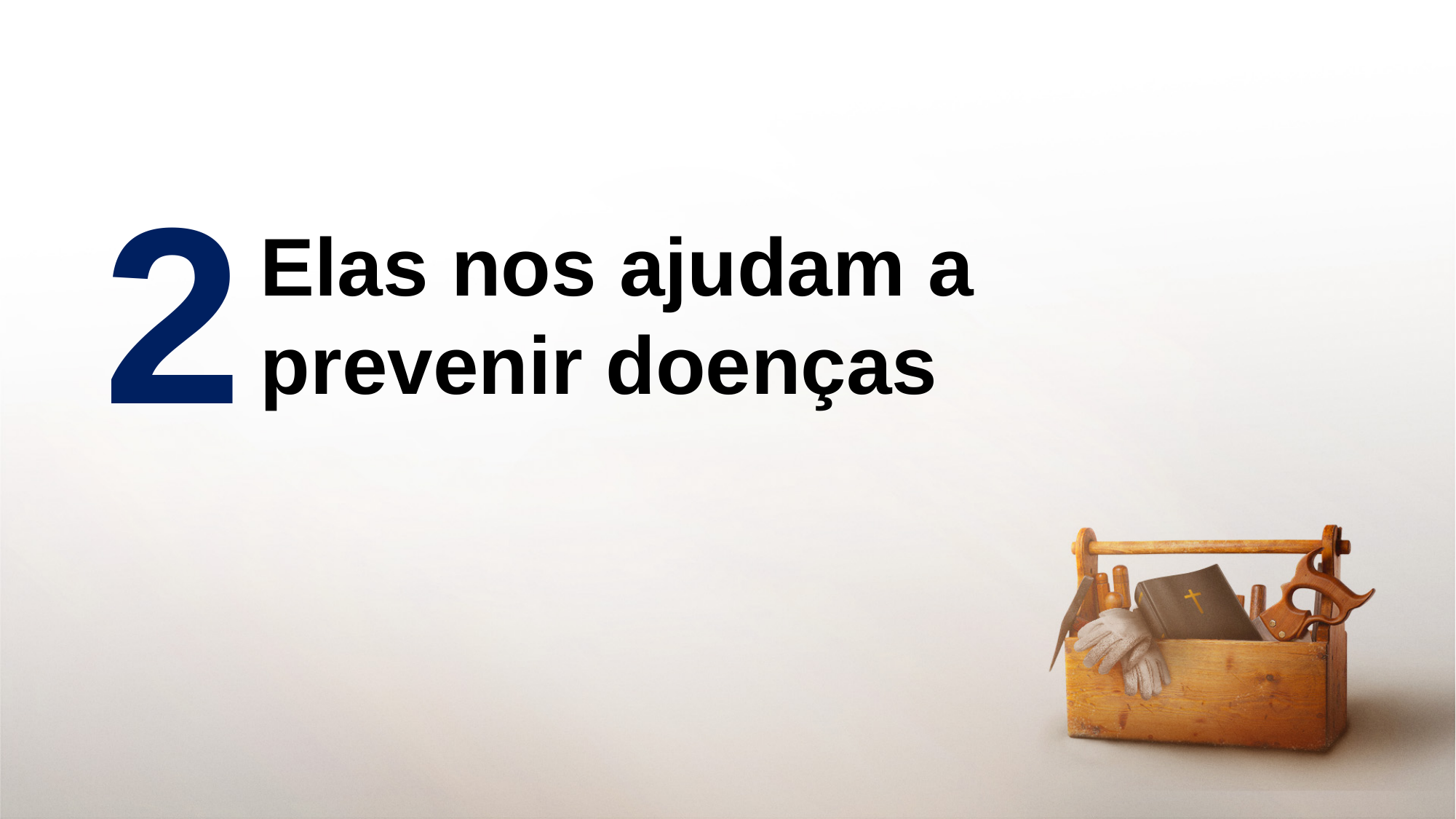

2
Elas nos ajudam a prevenir doenças